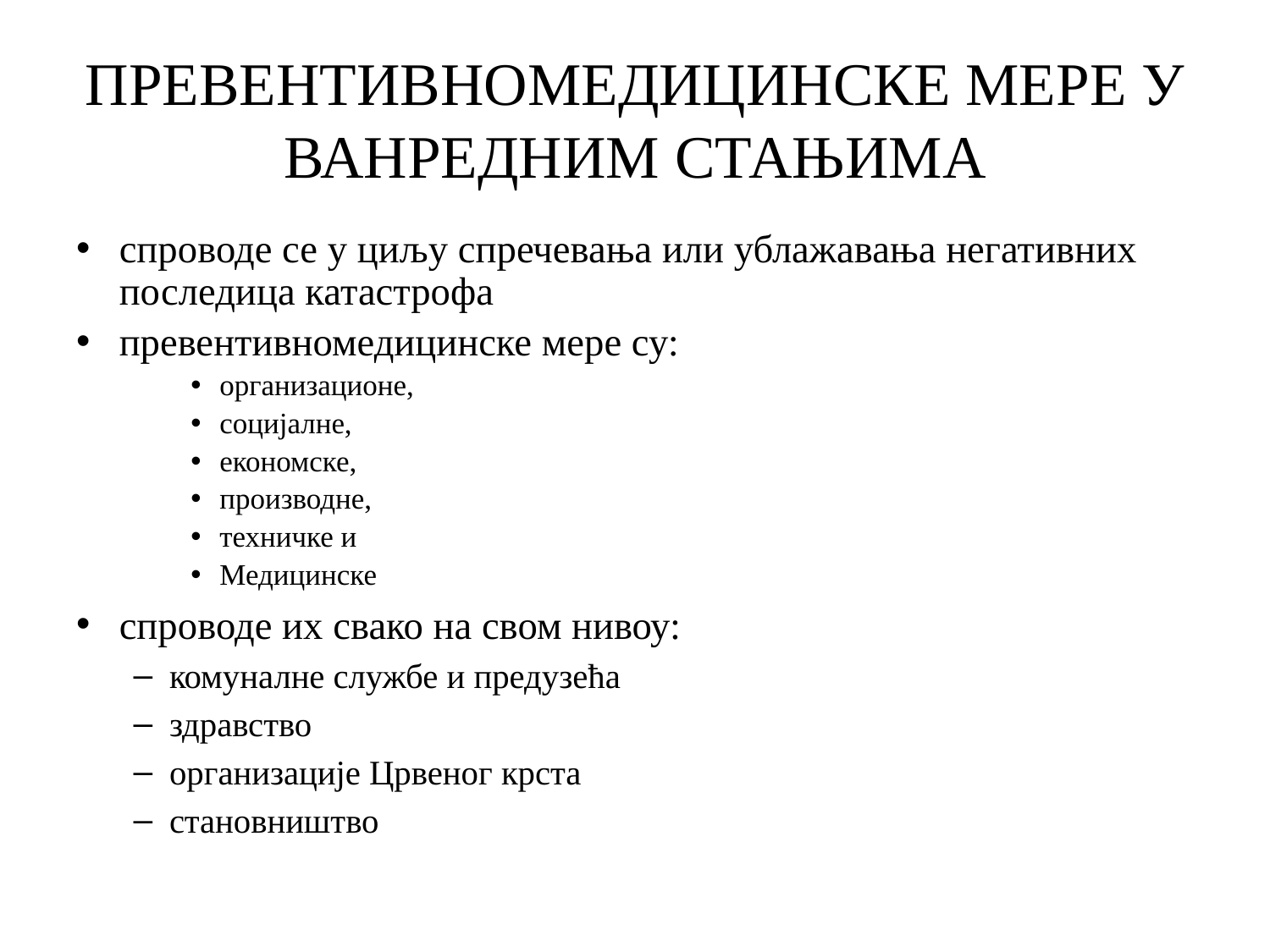

# ПРЕВЕНТИВНОМЕДИЦИНСКЕ МЕРЕ У ВАНРЕДНИМ СТАЊИМА
спроводе се у циљу спречевања или ублажавања негативних последица катастрофа
превентивномедицинске мере су:
организационе,
социјалне,
економске,
производне,
техничке и
Медицинске
спроводе их свако на свом нивоу:
комуналне службе и предузећа
здравство
организације Црвеног крста
становништво